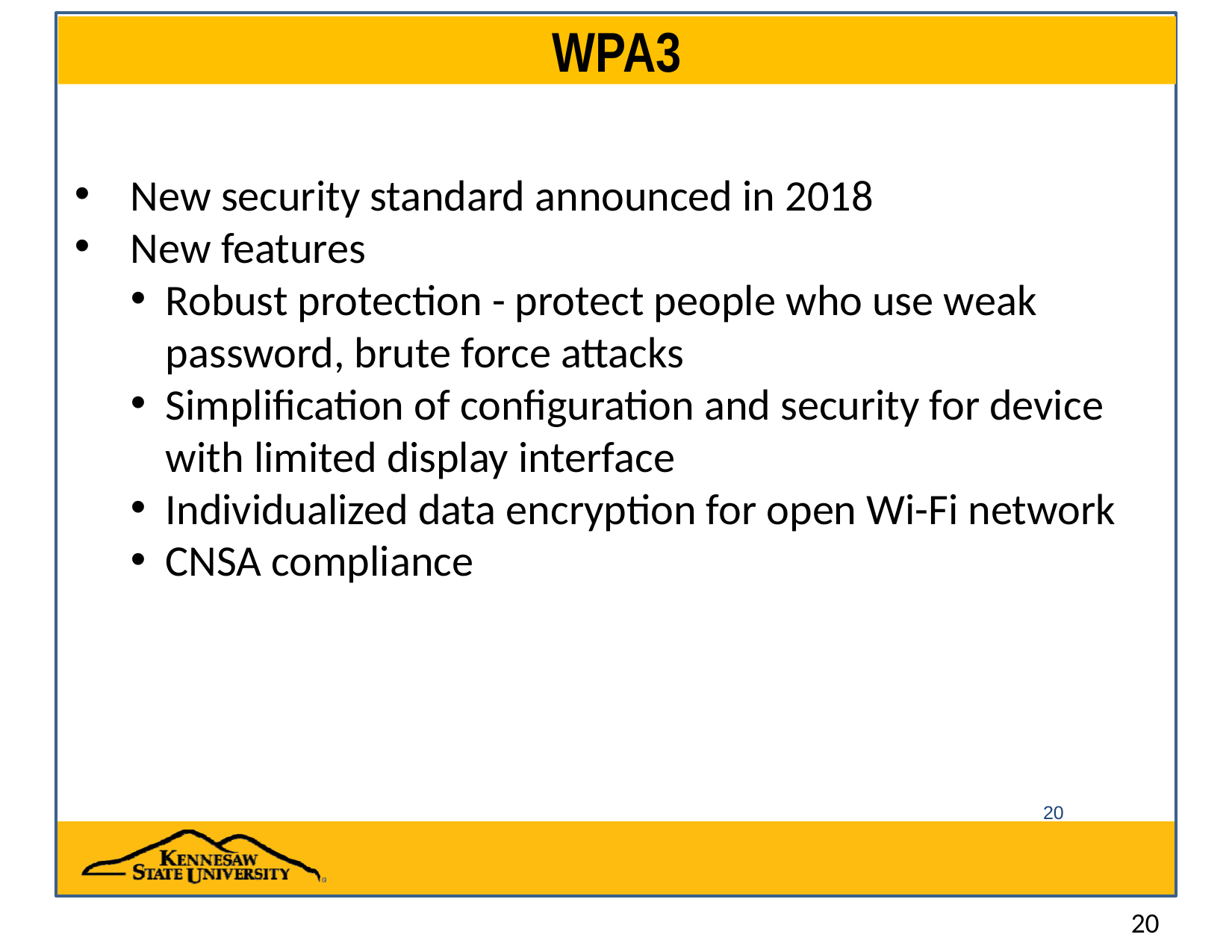

# WPA3
New security standard announced in 2018
New features
Robust protection - protect people who use weak password, brute force attacks
Simplification of configuration and security for device with limited display interface
Individualized data encryption for open Wi-Fi network
CNSA compliance

20